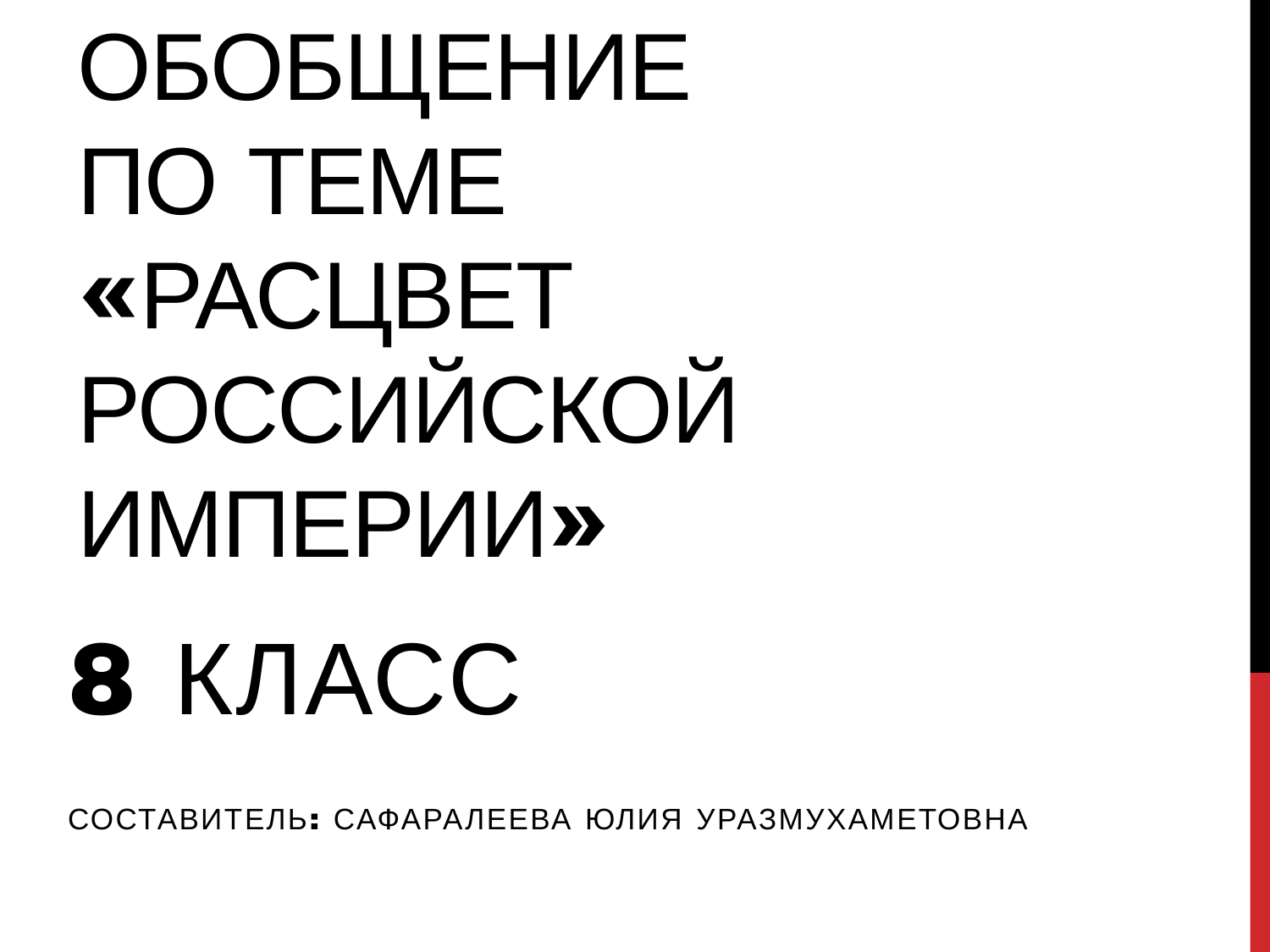

# Обобщение по теме «Расцвет Российской империи»
8 класс

Составитель: Сафаралеева Юлия Уразмухаметовна